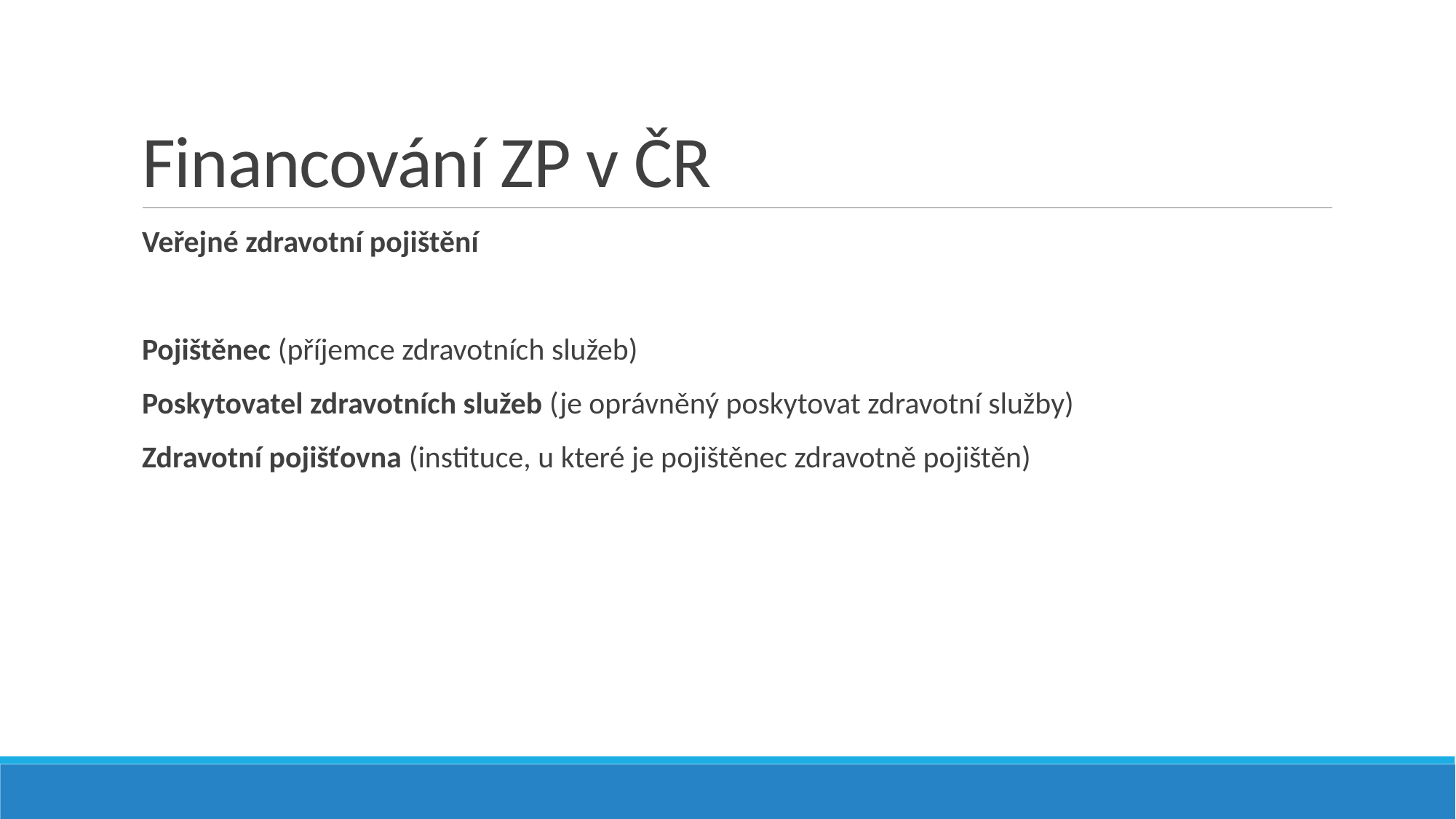

# Financování ZP v ČR
Veřejné zdravotní pojištění

Pojištěnec (příjemce zdravotních služeb)
Poskytovatel zdravotních služeb (je oprávněný poskytovat zdravotní služby)
Zdravotní pojišťovna (instituce, u které je pojištěnec zdravotně pojištěn)